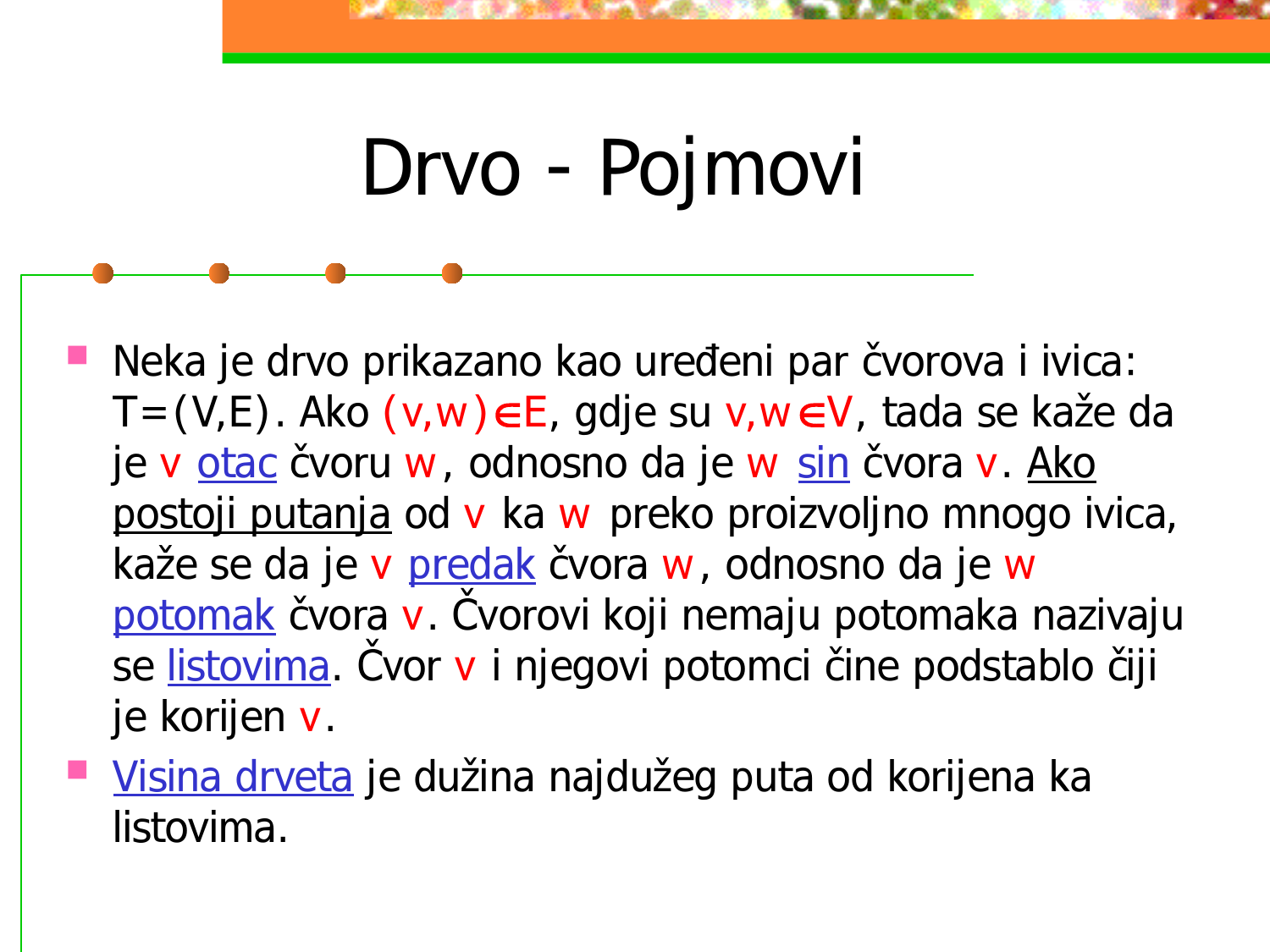

# Drvo - Pojmovi
Neka je drvo prikazano kao uređeni par čvorova i ivica: T=(V,E). Ako (v,w)∈E, gdje su v,w∈V, tada se kaže da je v otac čvoru w, odnosno da je w sin čvora v. Ako postoji putanja od v ka w preko proizvoljno mnogo ivica, kaže se da je v predak čvora w, odnosno da je w potomak čvora v. Čvorovi koji nemaju potomaka nazivaju se listovima. Čvor v i njegovi potomci čine podstablo čiji je korijen v.
Visina drveta je dužina najdužeg puta od korijena ka listovima.